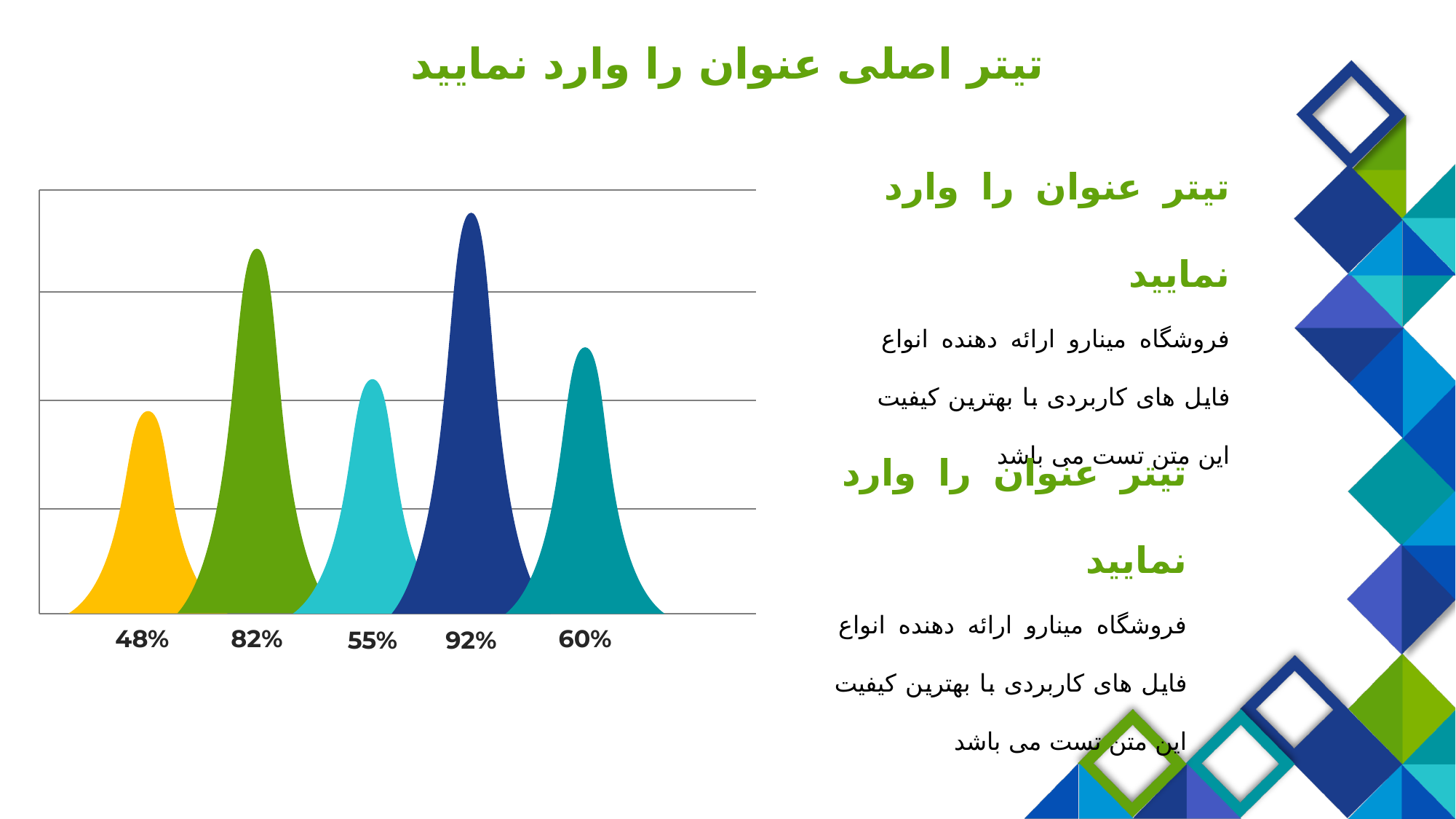

تیتر اصلی عنوان را وارد نمایید
تیتر عنوان را وارد نمایید
فروشگاه مینارو ارائه دهنده انواع فایل های کاربردی با بهترین کیفیت این متن تست می باشد

60%
48%
82%
92%
55%
تیتر عنوان را وارد نمایید
فروشگاه مینارو ارائه دهنده انواع فایل های کاربردی با بهترین کیفیت این متن تست می باشد